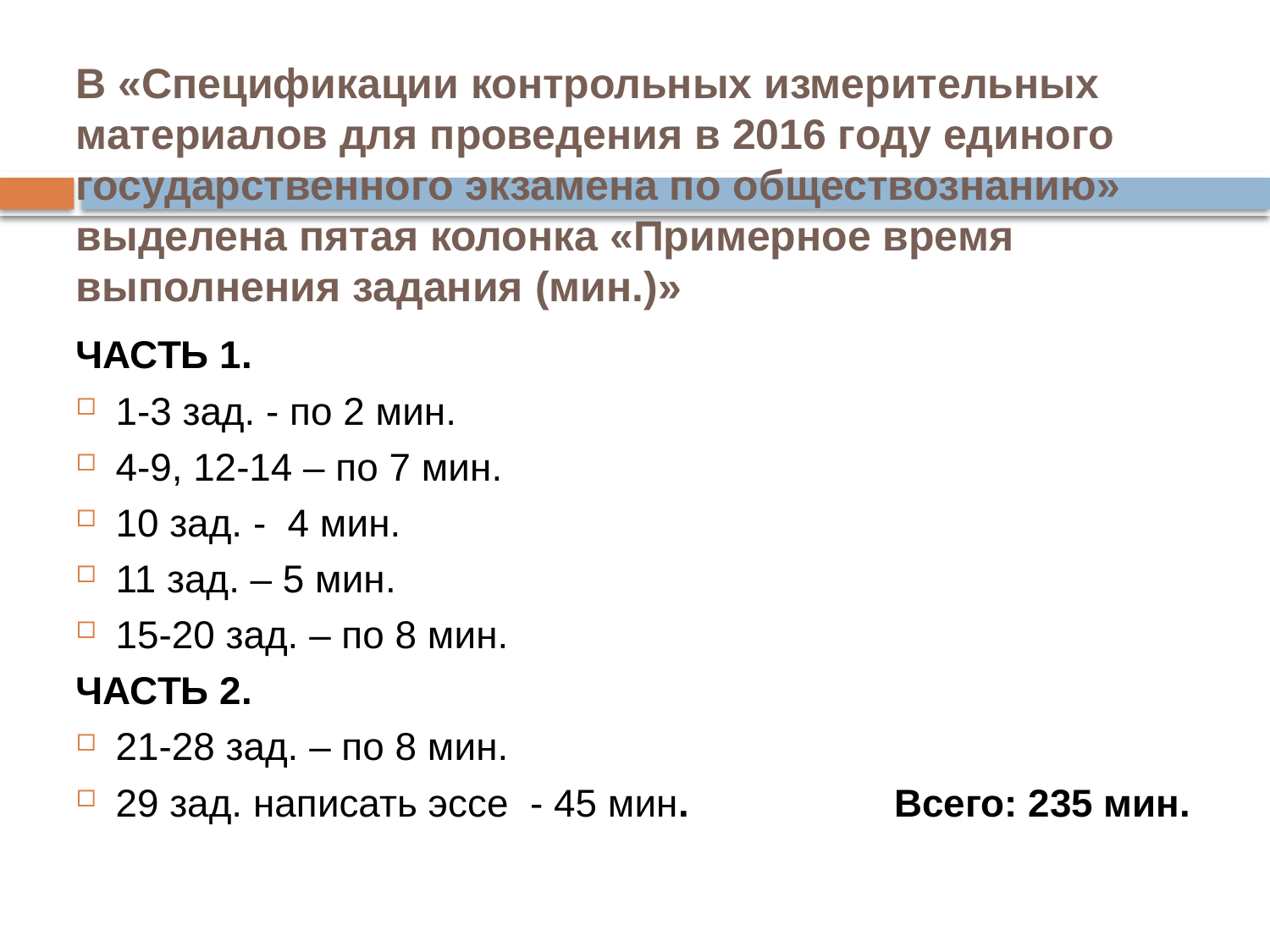

# В «Спецификации контрольных измерительных материалов для проведения в 2016 году единого государственного экзамена по обществознанию»  выделена пятая колонка «Примерное время выполнения задания (мин.)»

ЧАСТЬ 1.
1-3 зад. - по 2 мин.
4-9, 12-14 – по 7 мин.
10 зад. -  4 мин.
11 зад. – 5 мин.
15-20 зад. – по 8 мин.
ЧАСТЬ 2.
21-28 зад. – по 8 мин.
29 зад. написать эссе  - 45 мин.                   Всего: 235 мин.